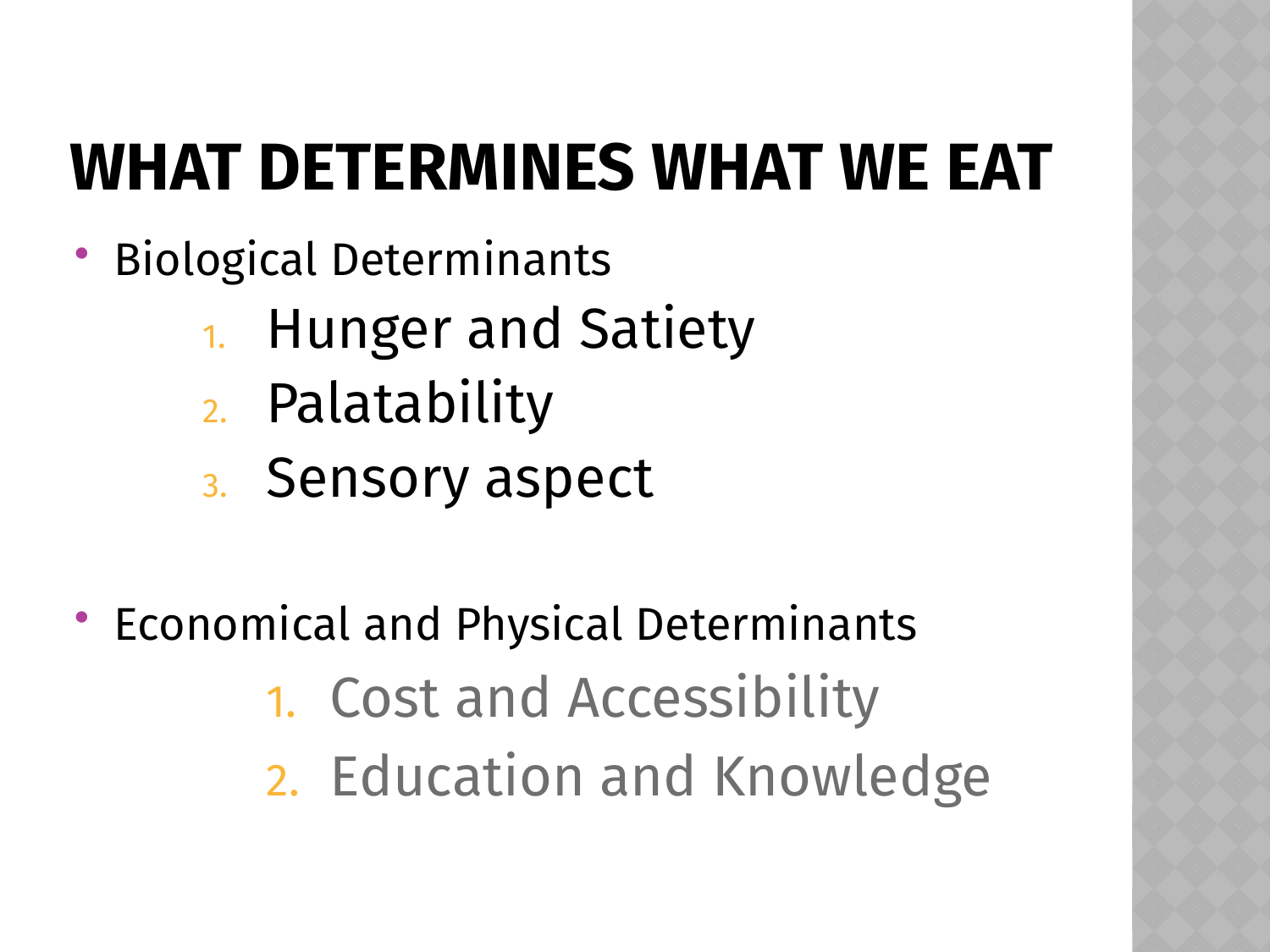

# What determines what we eat
Biological Determinants
Hunger and Satiety
Palatability
Sensory aspect

Economical and Physical Determinants
Cost and Accessibility
Education and Knowledge